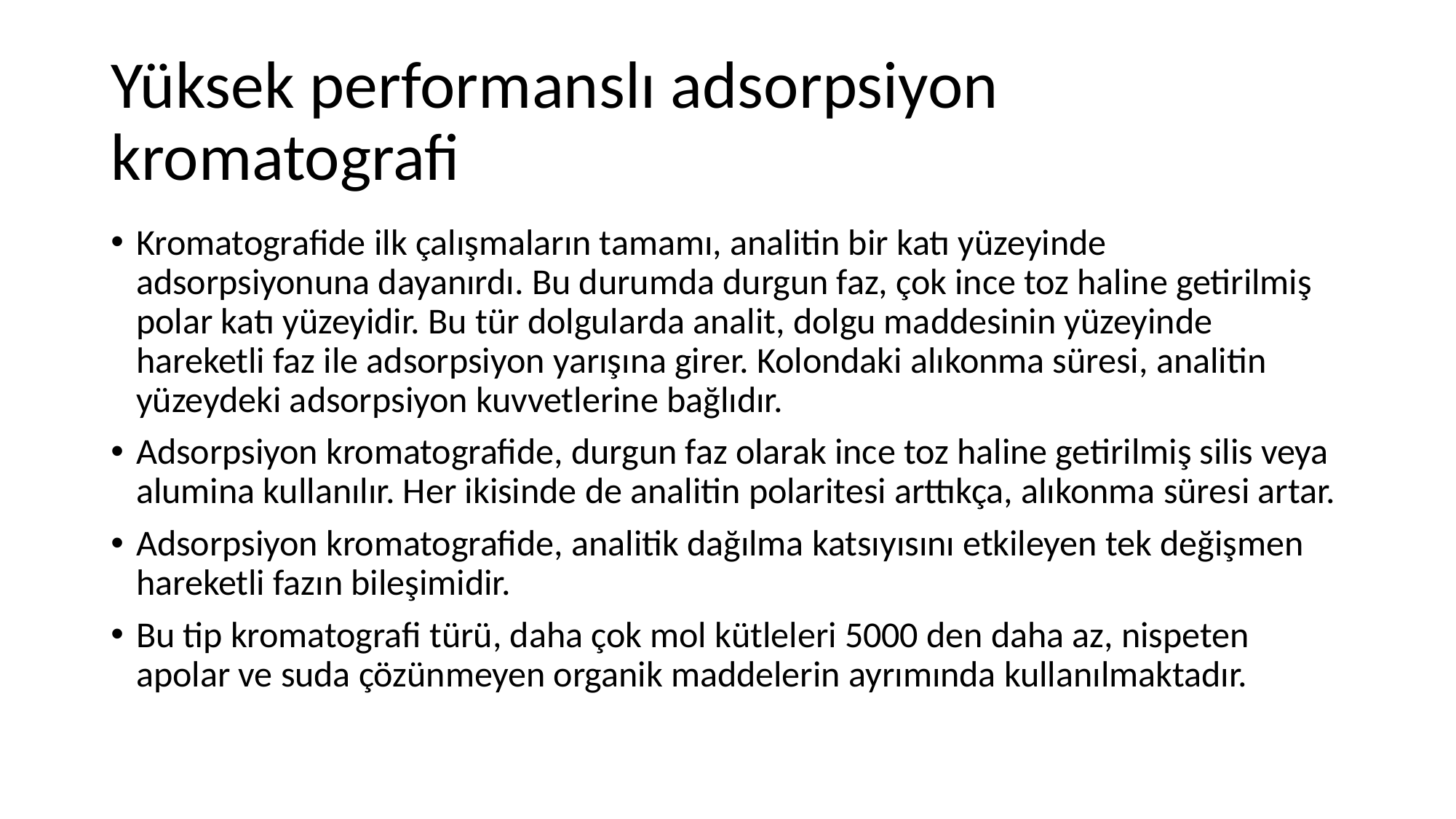

# Yüksek performanslı adsorpsiyon kromatografi
Kromatografide ilk çalışmaların tamamı, analitin bir katı yüzeyinde adsorpsiyonuna dayanırdı. Bu durumda durgun faz, çok ince toz haline getirilmiş polar katı yüzeyidir. Bu tür dolgularda analit, dolgu maddesinin yüzeyinde hareketli faz ile adsorpsiyon yarışına girer. Kolondaki alıkonma süresi, analitin yüzeydeki adsorpsiyon kuvvetlerine bağlıdır.
Adsorpsiyon kromatografide, durgun faz olarak ince toz haline getirilmiş silis veya alumina kullanılır. Her ikisinde de analitin polaritesi arttıkça, alıkonma süresi artar.
Adsorpsiyon kromatografide, analitik dağılma katsıyısını etkileyen tek değişmen hareketli fazın bileşimidir.
Bu tip kromatografi türü, daha çok mol kütleleri 5000 den daha az, nispeten apolar ve suda çözünmeyen organik maddelerin ayrımında kullanılmaktadır.